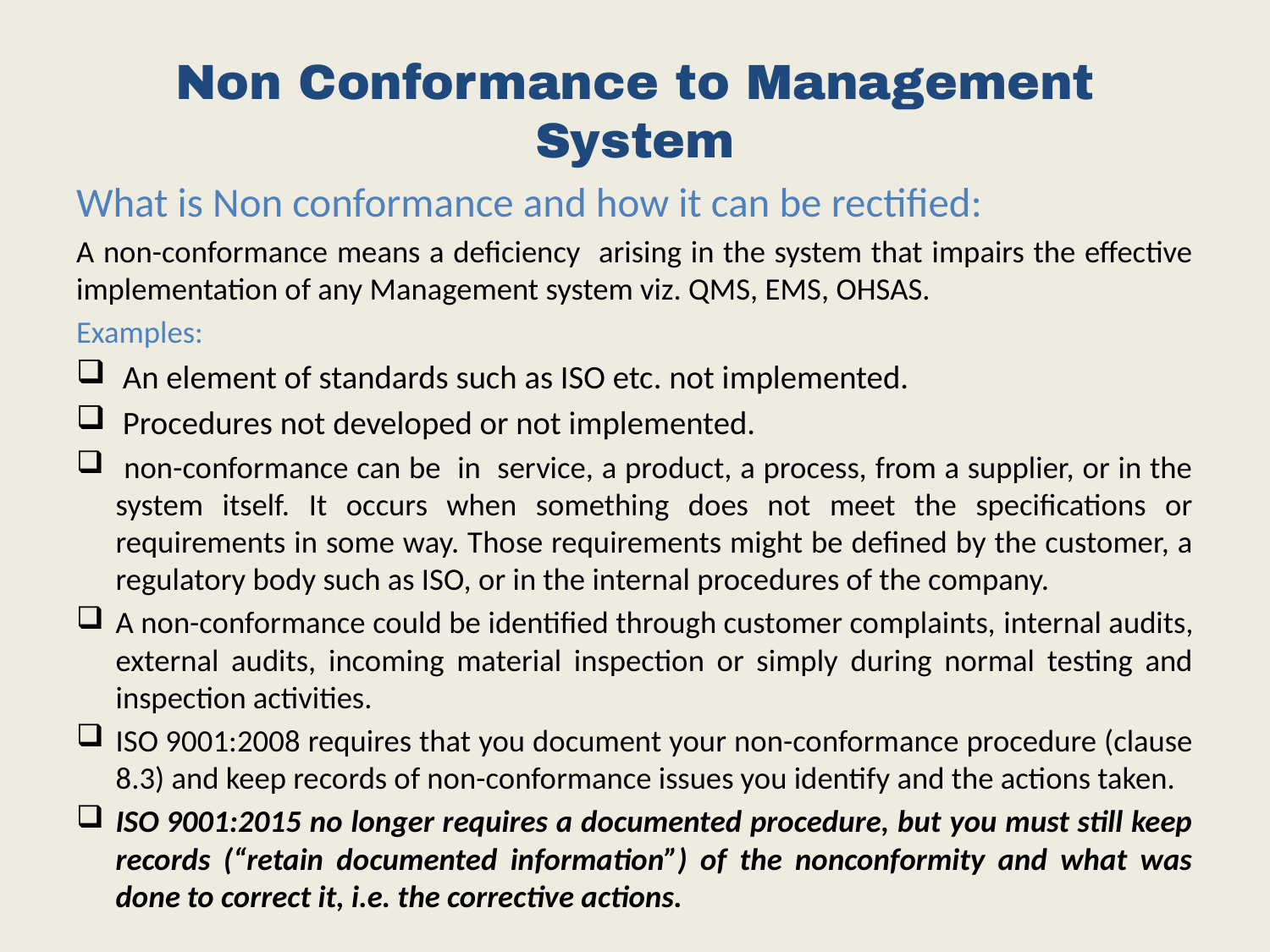

# Non Conformance to Management System
What is Non conformance and how it can be rectified:
A non-conformance means a deficiency  arising in the system that impairs the effective implementation of any Management system viz. QMS, EMS, OHSAS.
Examples:
An element of standards such as ISO etc. not implemented.
Procedures not developed or not implemented.
 non-conformance can be  in  service, a product, a process, from a supplier, or in the system itself. It occurs when something does not meet the specifications or requirements in some way. Those requirements might be defined by the customer, a regulatory body such as ISO, or in the internal procedures of the company.
A non-conformance could be identified through customer complaints, internal audits, external audits, incoming material inspection or simply during normal testing and inspection activities.
ISO 9001:2008 requires that you document your non-conformance procedure (clause 8.3) and keep records of non-conformance issues you identify and the actions taken.
ISO 9001:2015 no longer requires a documented procedure, but you must still keep records (“retain documented information”) of the nonconformity and what was done to correct it, i.e. the corrective actions.